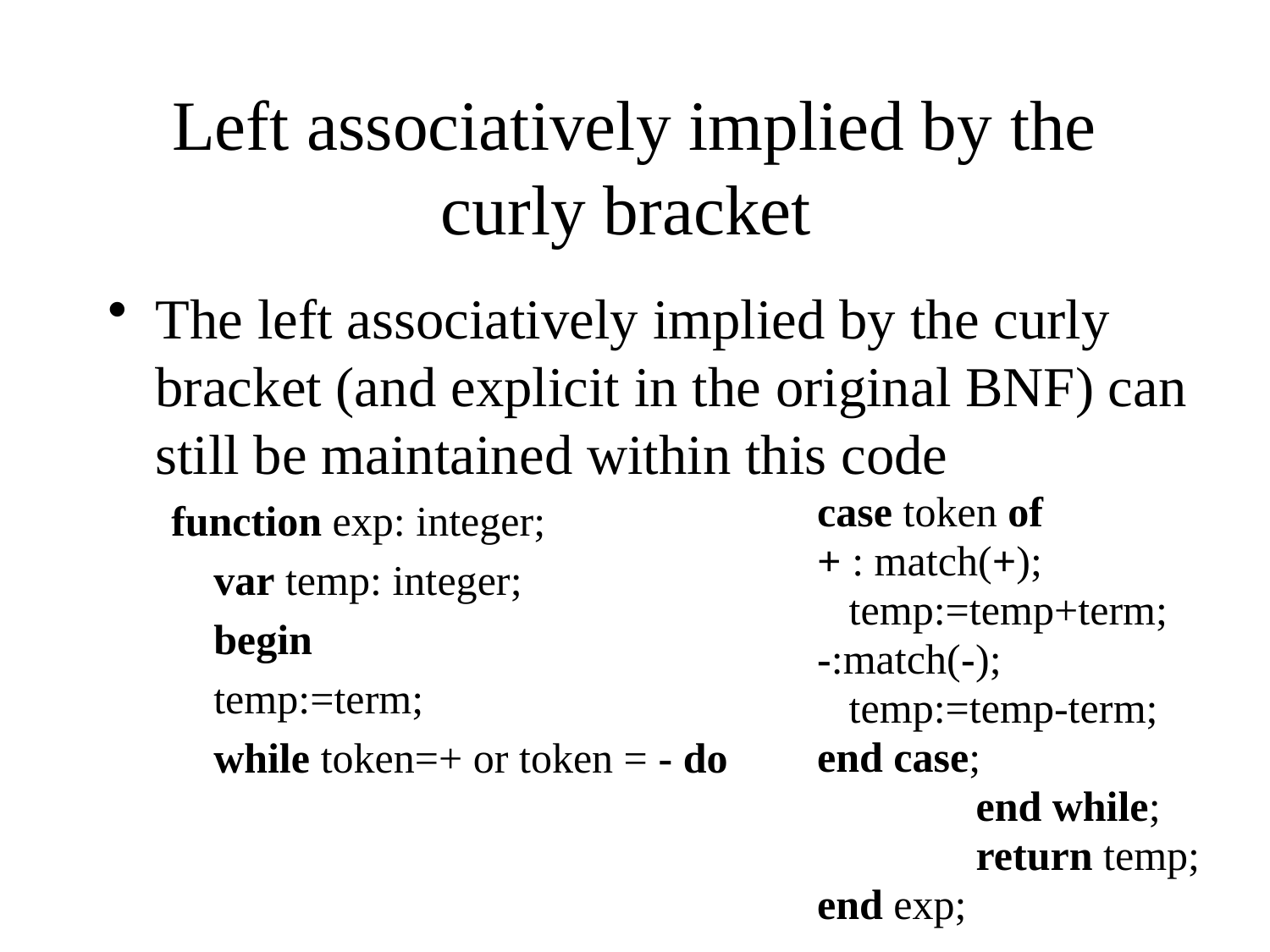

# Left associatively implied by the curly bracket
The left associatively implied by the curly bracket (and explicit in the original BNF) can still be maintained within this code
function exp: integer;
    var temp: integer;
    begin
    temp:=term;
    while token=+ or token = - do

case token of
+ : match(+);
   temp:=temp+term;
-:match(-);
   temp:=temp-term;
end case;
               end while;
               return temp;
end exp;